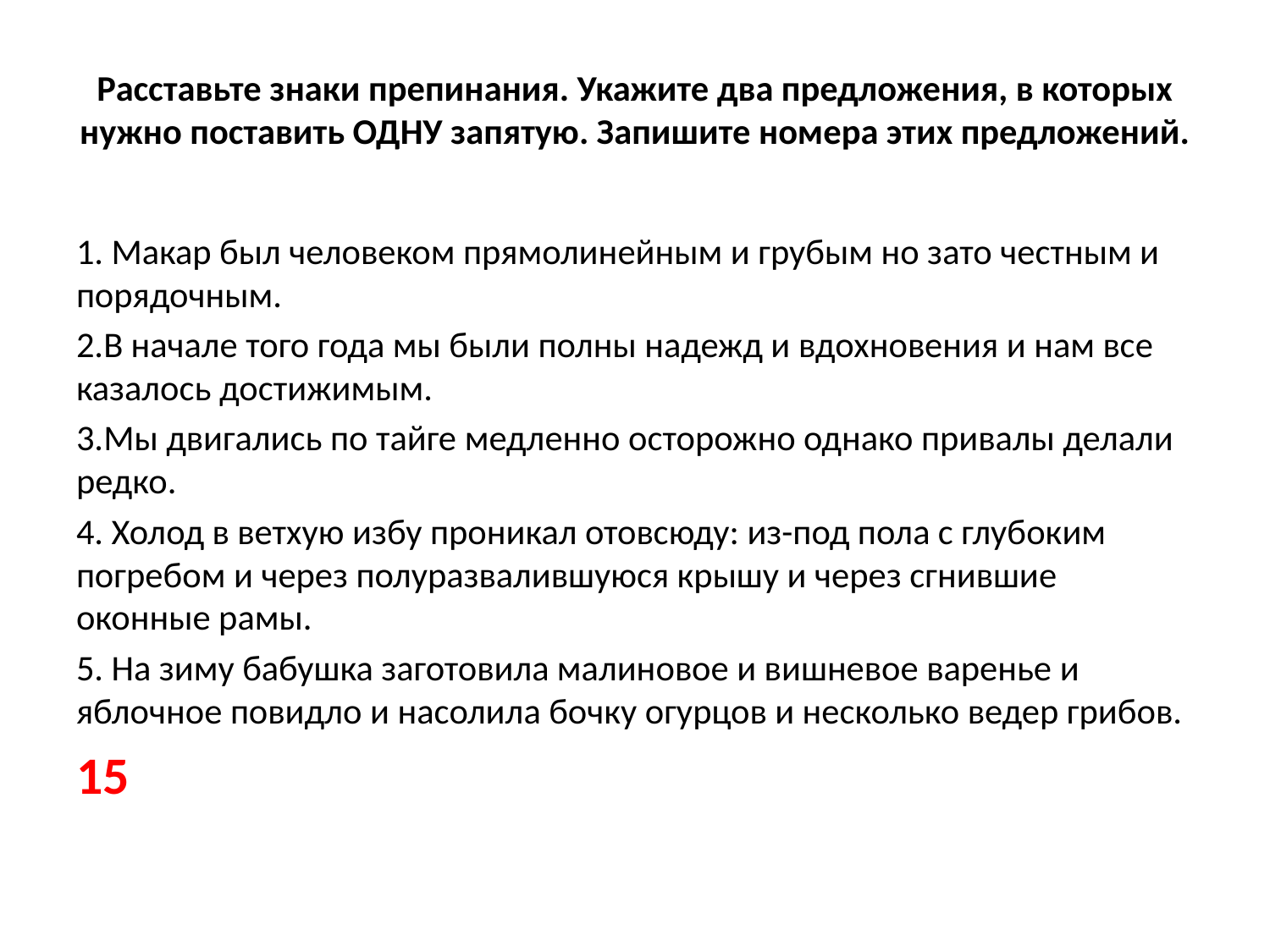

# Расставьте знаки препинания. Укажите два предложения, в которых нужно поставить ОДНУ запятую. Запишите номера этих предложений.
1. Макар был человеком прямолинейным и грубым но зато честным и порядочным.
2.В начале того года мы были полны надежд и вдохновения и нам все казалось достижимым.
3.Мы двигались по тайге медленно осторожно однако привалы делали редко.
4. Холод в ветхую избу проникал отовсюду: из-под пола с глубоким погребом и через полуразвалившуюся крышу и через сгнившие оконные рамы.
5. На зиму бабушка заготовила малиновое и вишневое варенье и яблочное повидло и насолила бочку огурцов и несколько ведер грибов.
15